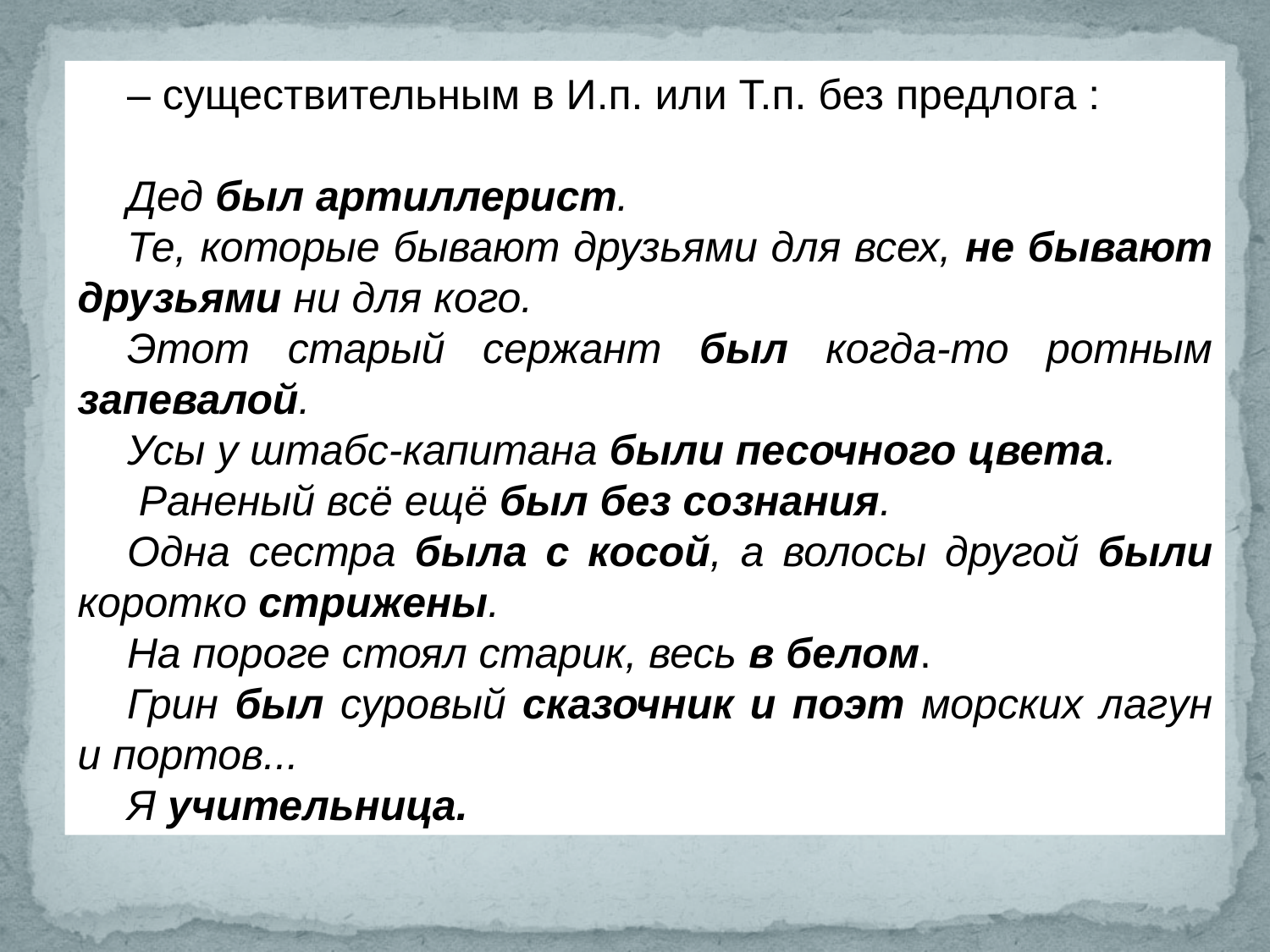

– существительным в И.п. или Т.п. без предлога :

Дед был артиллерист.
Те, которые бывают друзьями для всех, не бывают друзьями ни для кого.
Этот старый сержант был когда-то ротным запевалой.
Усы у штабс-капитана были песочного цвета.
 Раненый всё ещё был без сознания.
Одна сестра была с косой, а волосы другой были коротко стрижены.
На пороге стоял старик, весь в белом.
Грин был суровый сказочник и поэт морских лагун и портов...
Я учительница.